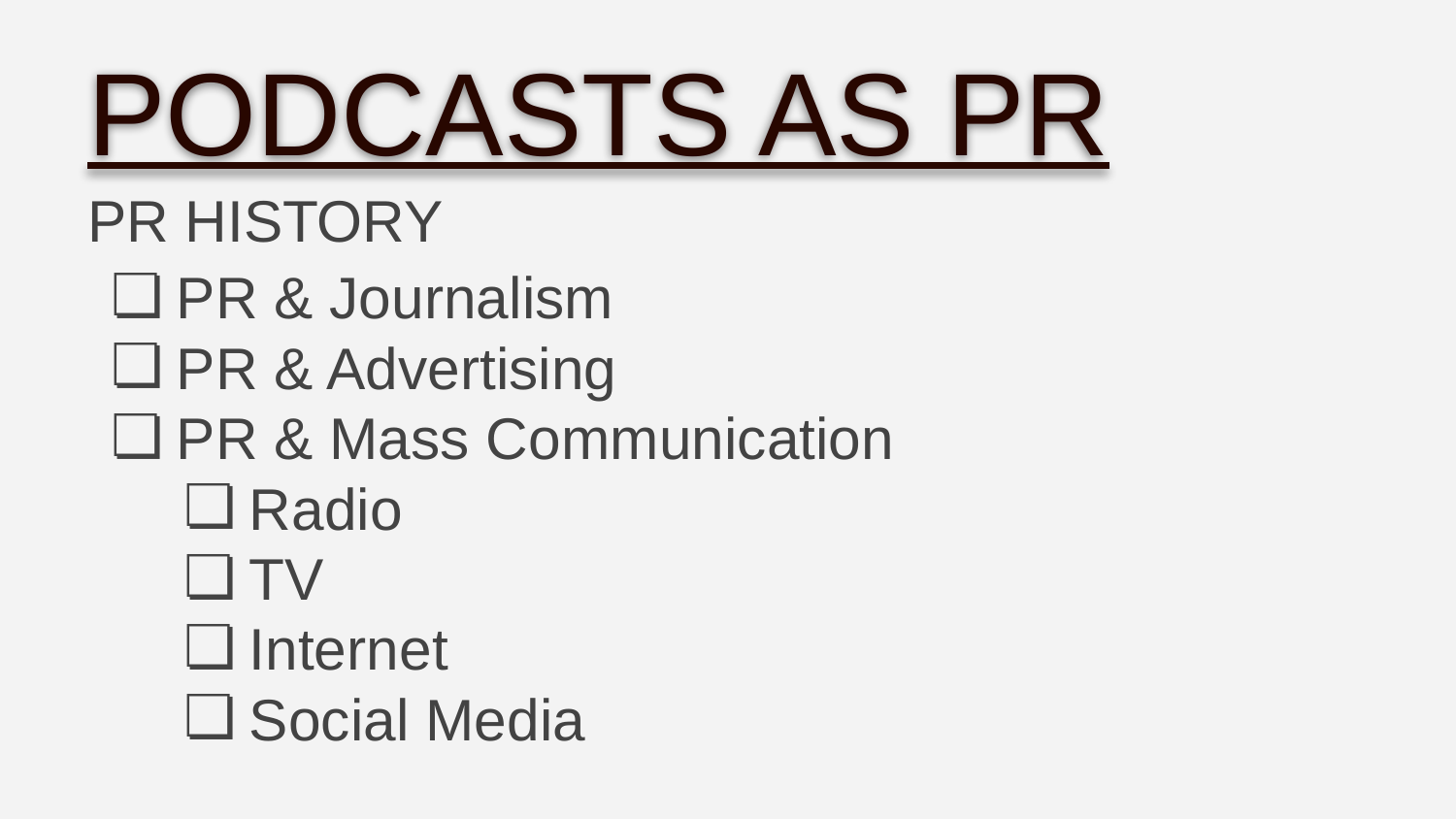

PODCASTS AS PR
PR HISTORY
PR & Journalism
PR & Advertising
PR & Mass Communication
Radio
TV
Internet
Social Media